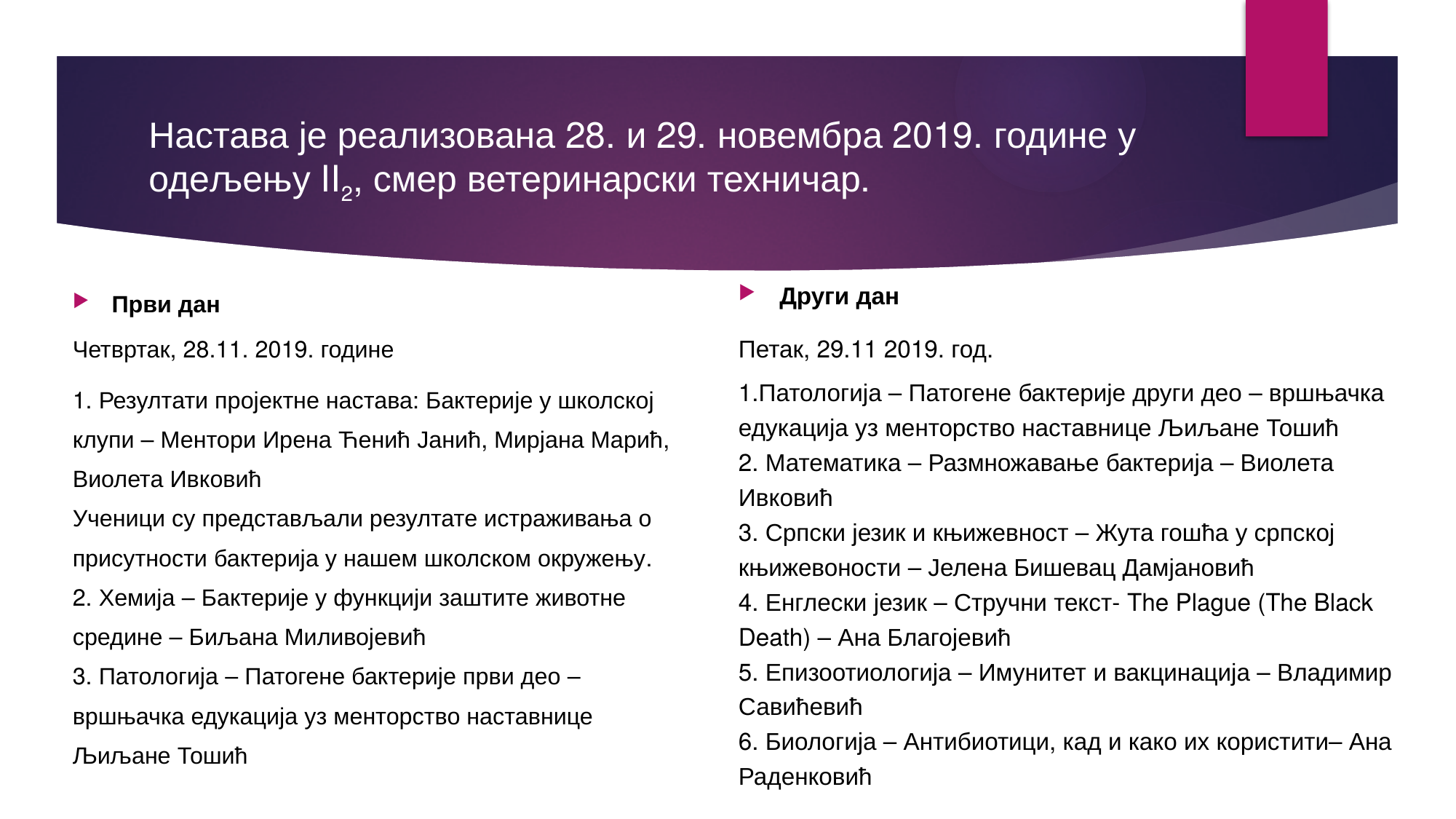

# Настава је реализована 28. и 29. новембра 2019. године у одељењу II2, смер ветеринарски техничар.
Први дан
Четвртак, 28.11. 2019. године
1. Резултати пројектне настава: Бактерије у школској клупи – Ментори Ирена Ћенић Јанић, Мирјана Марић, Виолета Ивковић
Ученици су представљали резултате истраживања о присутности бактерија у нашем школском окружењу.
2. Хемија – Бактерије у функцији заштите животне средине – Биљана Миливојевић
3. Патологија – Патогене бактерије први део – вршњачка едукација уз менторство наставнице Љиљане Тошић

Други дан
Петак, 29.11 2019. год.
1.Патологија – Патогене бактерије други део – вршњачка едукација уз менторство наставнице Љиљане Тошић
2. Математика – Размножавање бактерија – Виолета Ивковић
3. Српски језик и књижевност – Жута гошћа у српској књижевоности – Јелена Бишевац Дамјановић
4. Енглески језик – Стручни текст- The Plague (The Black Death) – Ана Благојевић
5. Епизоотиологија – Имунитет и вакцинација – Владимир Савићевић
6. Биологија – Антибиотици, кад и како их користити– Ана Раденковић